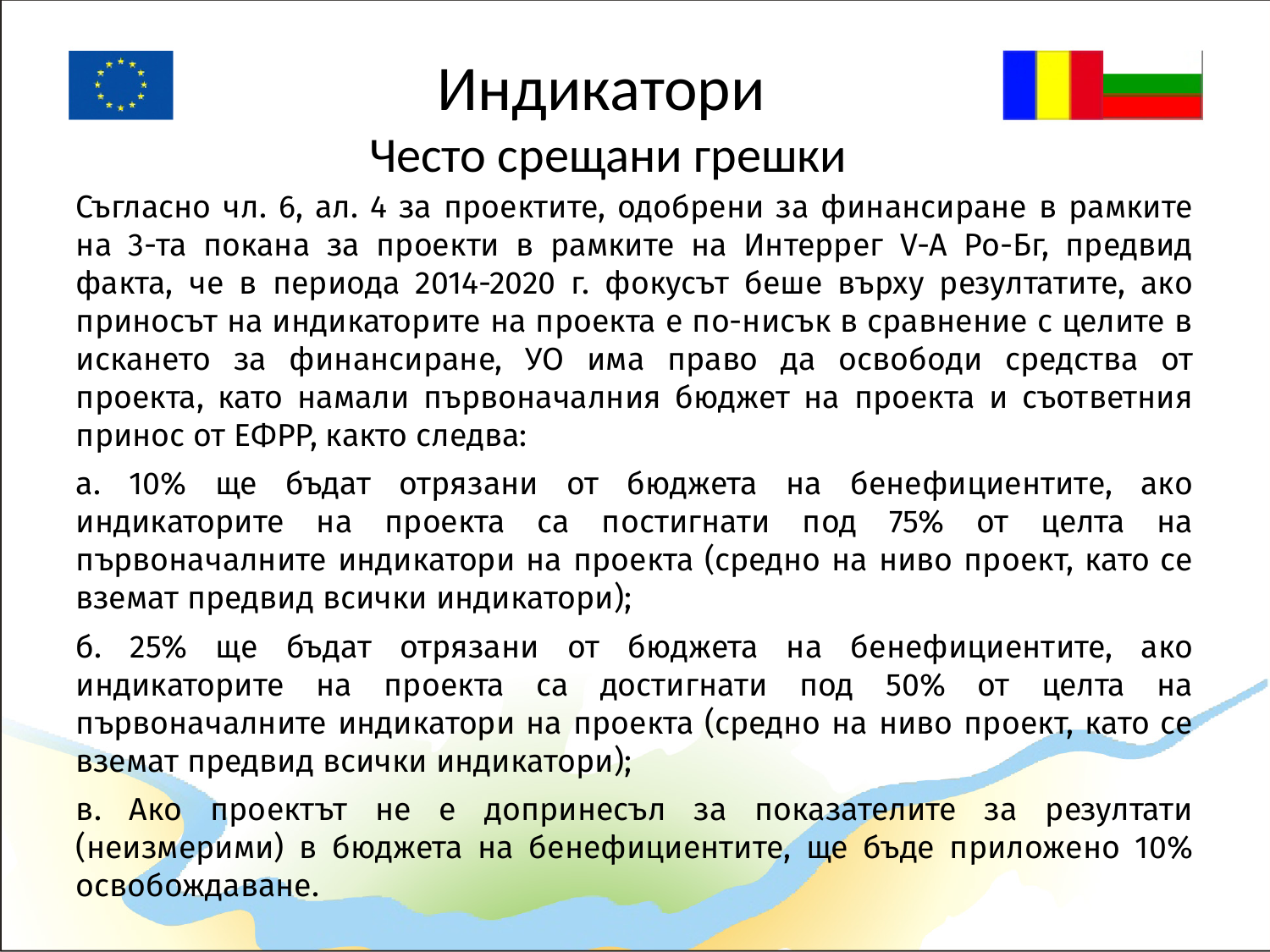

# Индикатори Често срещани грешки
Съгласно чл. 6, ал. 4 за проектите, одобрени за финансиране в рамките на 3-та покана за проекти в рамките на Интеррег V-A Ро-Бг, предвид факта, че в периода 2014-2020 г. фокусът беше върху резултатите, ако приносът на индикаторите на проекта е по-нисък в сравнение с целите в искането за финансиране, УО има право да освободи средства от проекта, като намали първоначалния бюджет на проекта и съответния принос от ЕФРР, както следва:
a. 10% ще бъдат отрязани от бюджета на бенефициентите, ако индикаторите на проекта са постигнати под 75% от целта на първоначалните индикатори на проекта (средно на ниво проект, като се вземат предвид всички индикатори);
б. 25% ще бъдат отрязани от бюджета на бенефициентите, ако индикаторите на проекта са достигнати под 50% от целта на първоначалните индикатори на проекта (средно на ниво проект, като се вземат предвид всички индикатори);
в. Ако проектът не е допринесъл за показателите за резултати (неизмерими) в бюджета на бенефициентите, ще бъде приложено 10% освобождаване.